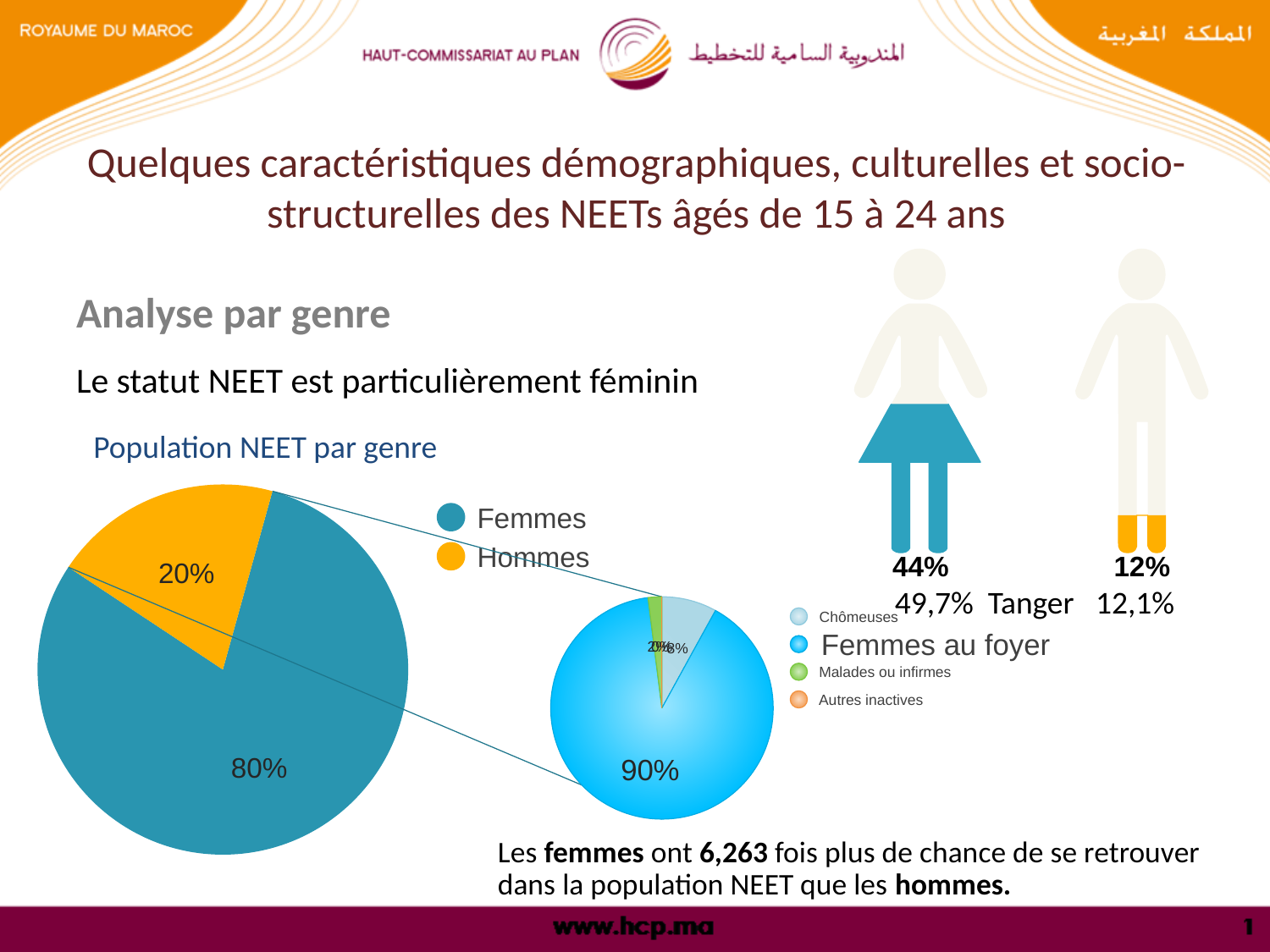

Quelques caractéristiques démographiques, culturelles et socio-structurelles des NEETs âgés de 15 à 24 ans

44%

12%
Analyse par genre
Le statut NEET est particulièrement féminin
Population NEET par genre
80%
20%
Femmes
Hommes

  49,7%  Tanger   12,1%
8%
90%
2%
0%
Chômeuses
Femmes au foyer
Malades ou infirmes
Autres inactives

Les femmes ont 6,263 fois plus de chance de se retrouver dans la population NEET que les hommes.